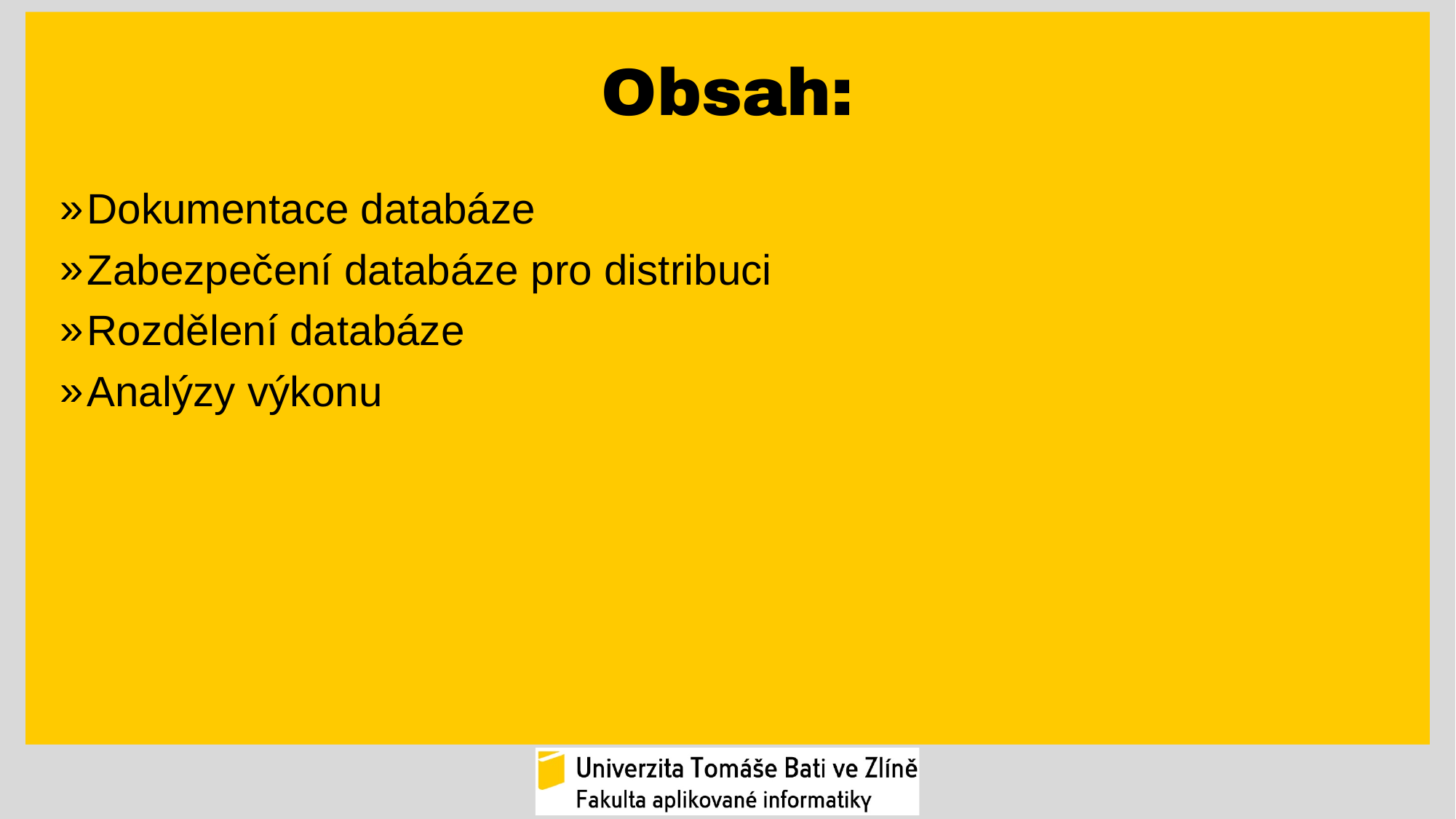

# Obsah:
Dokumentace databáze
Zabezpečení databáze pro distribuci
Rozdělení databáze
Analýzy výkonu